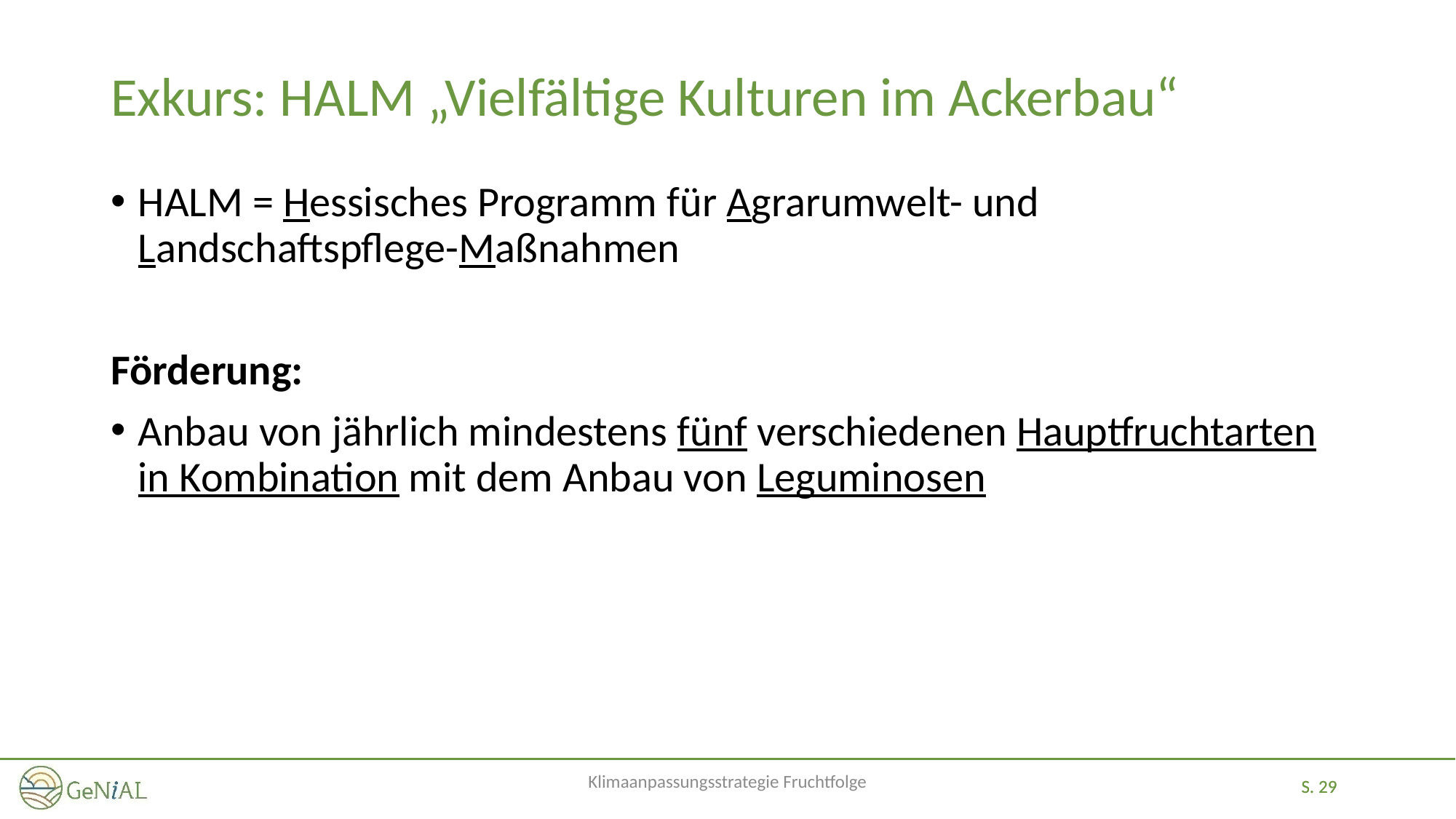

# Exkurs: HALM „Vielfältige Kulturen im Ackerbau“
HALM = Hessisches Programm für Agrarumwelt- und Landschaftspflege-Maßnahmen

Förderung:
Anbau von jährlich mindestens fünf verschiedenen Hauptfruchtarten in Kombination mit dem Anbau von Leguminosen
Klimaanpassungsstrategie Fruchtfolge